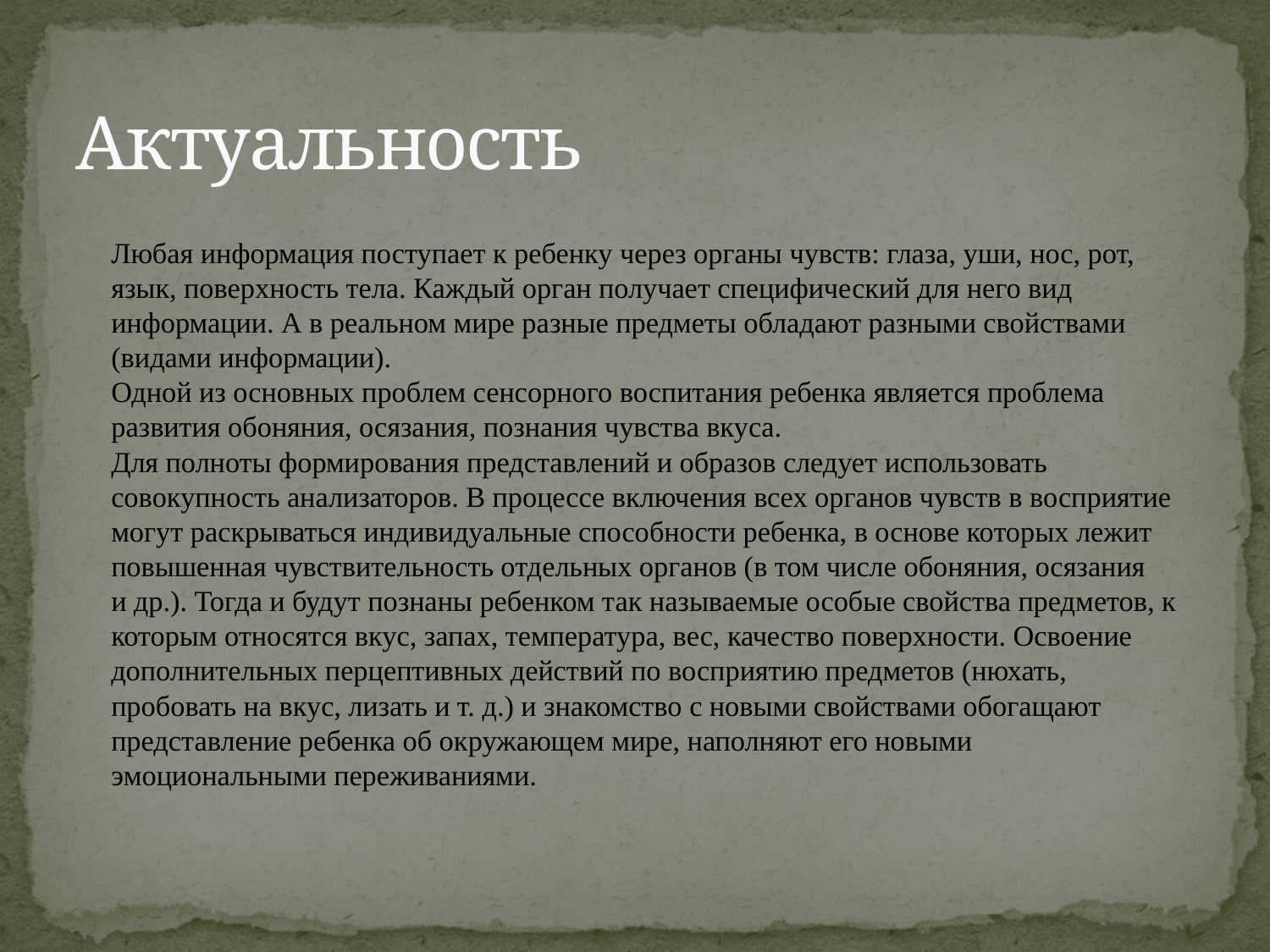

# Актуальность
Любая информация поступает к ребенку через органы чувств: глаза, уши, нос, рот, язык, поверхность тела. Каждый орган получает специфический для него вид информации. А в реальном мире разные предметы обладают разными свойствами (видами информации).
Одной из основных проблем сенсорного воспитания ребенка является проблема развития обоняния, осязания, познания чувства вкуса.
Для полноты формирования представлений и образов следует использовать совокупность анализаторов. В процессе включения всех органов чувств в восприятие могут раскрываться индивидуальные способности ребенка, в основе которых лежит повышенная чувствительность отдельных органов (в том числе обоняния, осязания и др.). Тогда и будут познаны ребенком так называемые особые свойства предметов, к которым относятся вкус, запах, температура, вес, качество поверхности. Освоение дополнительных перцептивных действий по восприятию предметов (нюхать, пробовать на вкус, лизать и т. д.) и знакомство с новыми свойствами обогащают представление ребенка об окружающем мире, наполняют его новыми эмоциональными переживаниями.